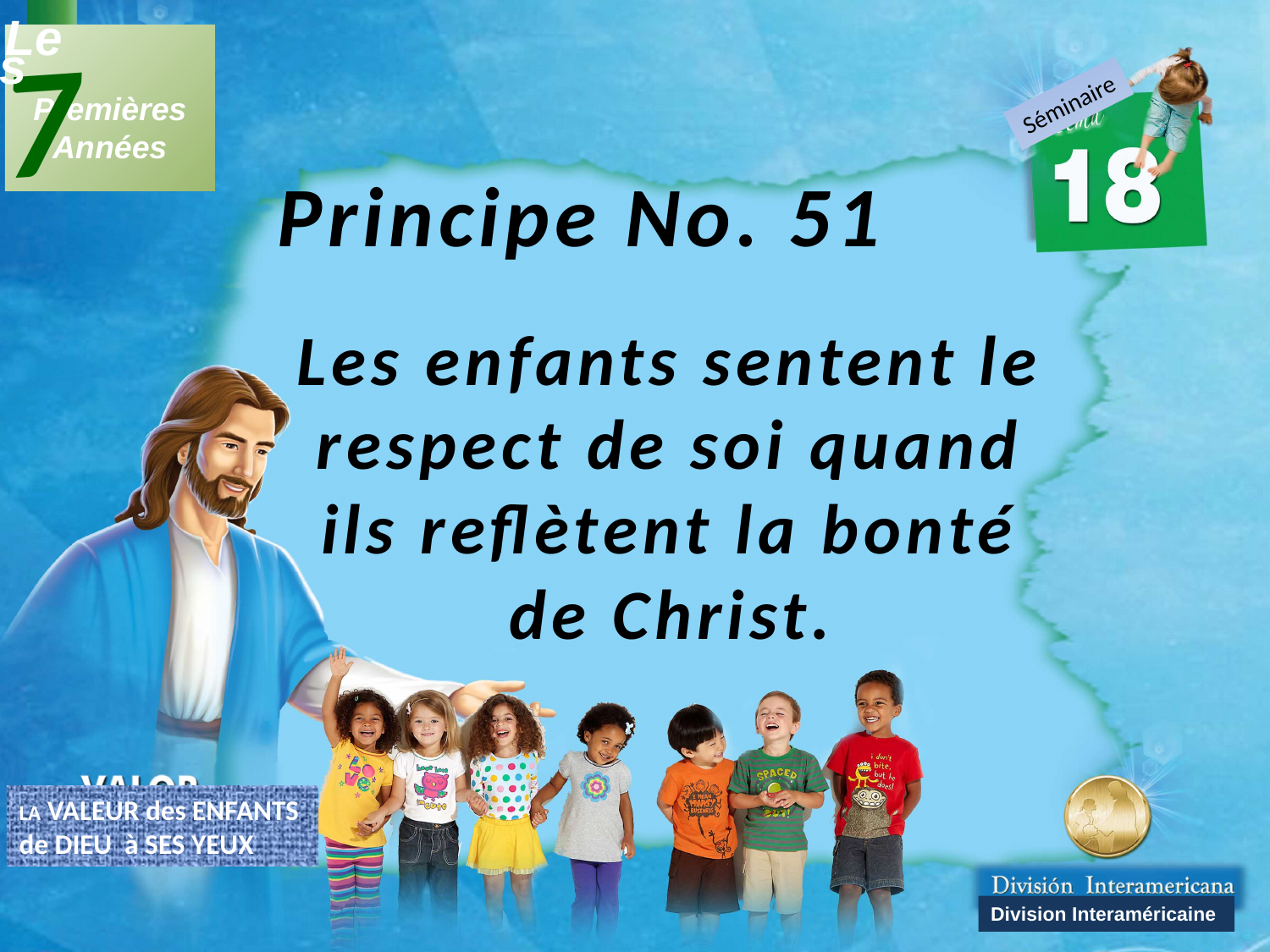

7
Les
         Premières
Années
Séminaire
Principe No. 51

Les enfants sentent le respect de soi quand ils reflètent la bonté de Christ.
LA VALEUR des ENFANTS
de DIEU  à SES YEUX
Division Interaméricaine